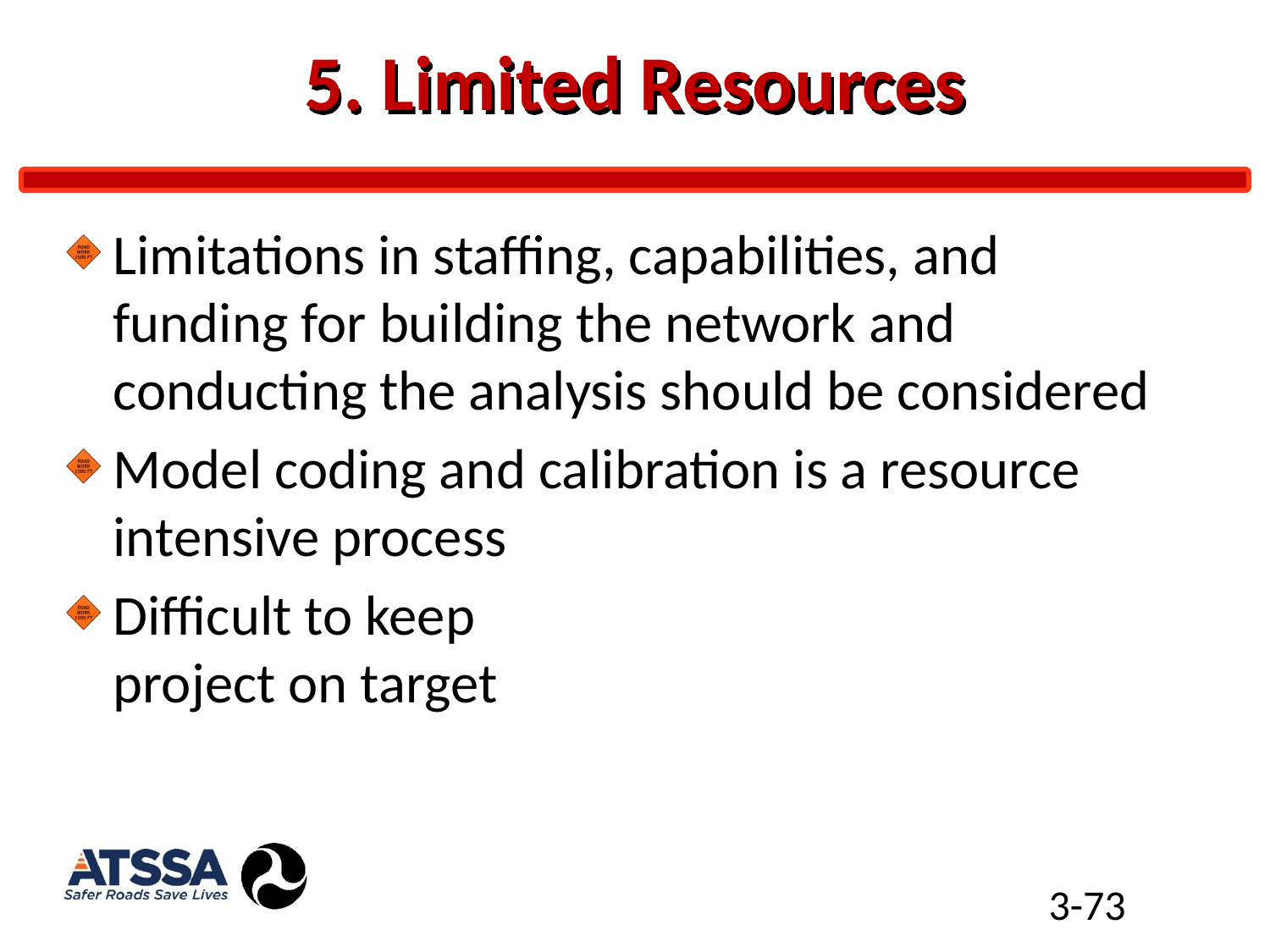

# 5. Limited Resources
Limitations in staffing, capabilities, and funding for building the network and conducting the analysis should be considered
Model coding and calibration is a resource intensive process
Difficult to keep                                               project on target